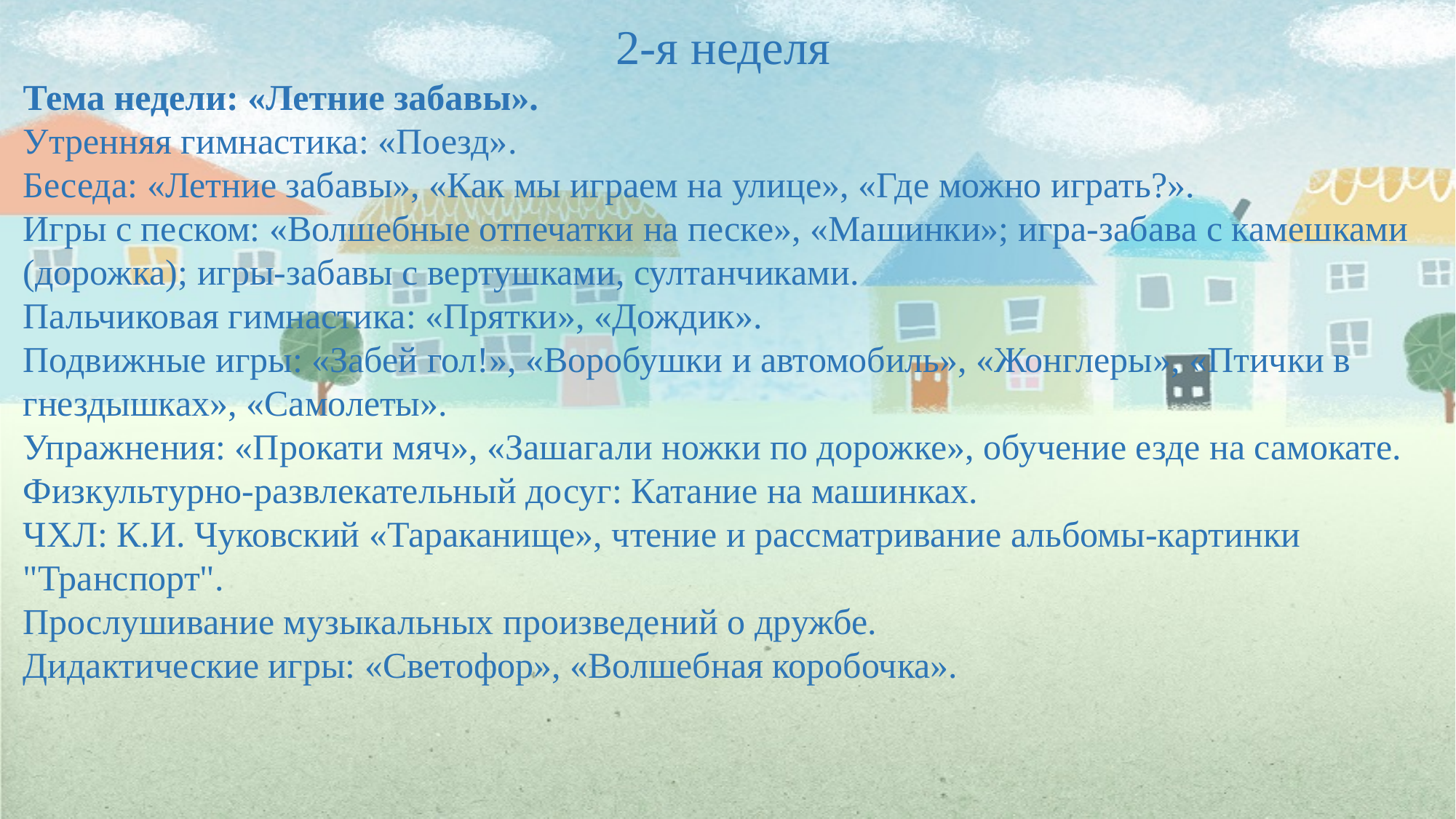

2-я неделя
Тема недели: «Летние забавы».
Утренняя гимнастика: «Поезд».
Беседа: «Летние забавы», «Как мы играем на улице», «Где можно играть?».
Игры с песком: «Волшебные отпечатки на песке», «Машинки»; игра-забава с камешками (дорожка); игры-забавы с вертушками, султанчиками.
Пальчиковая гимнастика: «Прятки», «Дождик».
Подвижные игры: «Забей гол!», «Воробушки и автомобиль», «Жонглеры», «Птички в гнездышках», «Самолеты».
Упражнения: «Прокати мяч», «Зашагали ножки по дорожке», обучение езде на самокате.
Физкультурно-развлекательный досуг: Катание на машинках.
ЧХЛ: К.И. Чуковский «Тараканище», чтение и рассматривание альбомы-картинки "Транспорт".
Прослушивание музыкальных произведений о дружбе.
Дидактические игры: «Светофор», «Волшебная коробочка».